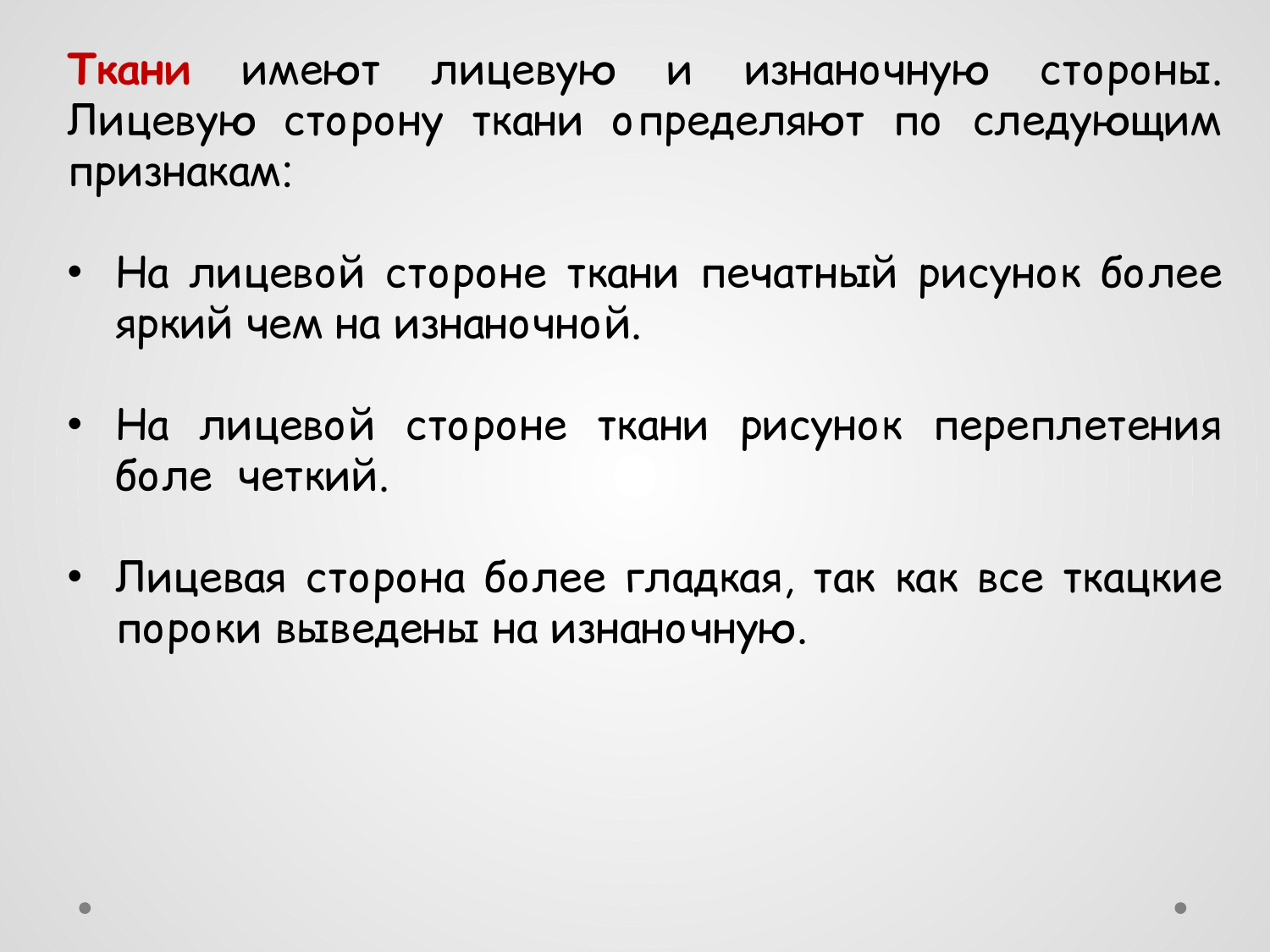

Ткани имеют лицевую и изнаночную стороны. Лицевую сторону ткани определяют по следующим признакам:

На лицевой стороне ткани печатный рисунок более яркий чем на изнаночной.

На лицевой стороне ткани рисунок переплетения боле  четкий.

Лицевая сторона более гладкая, так как все ткацкие пороки выведены на изнаночную.